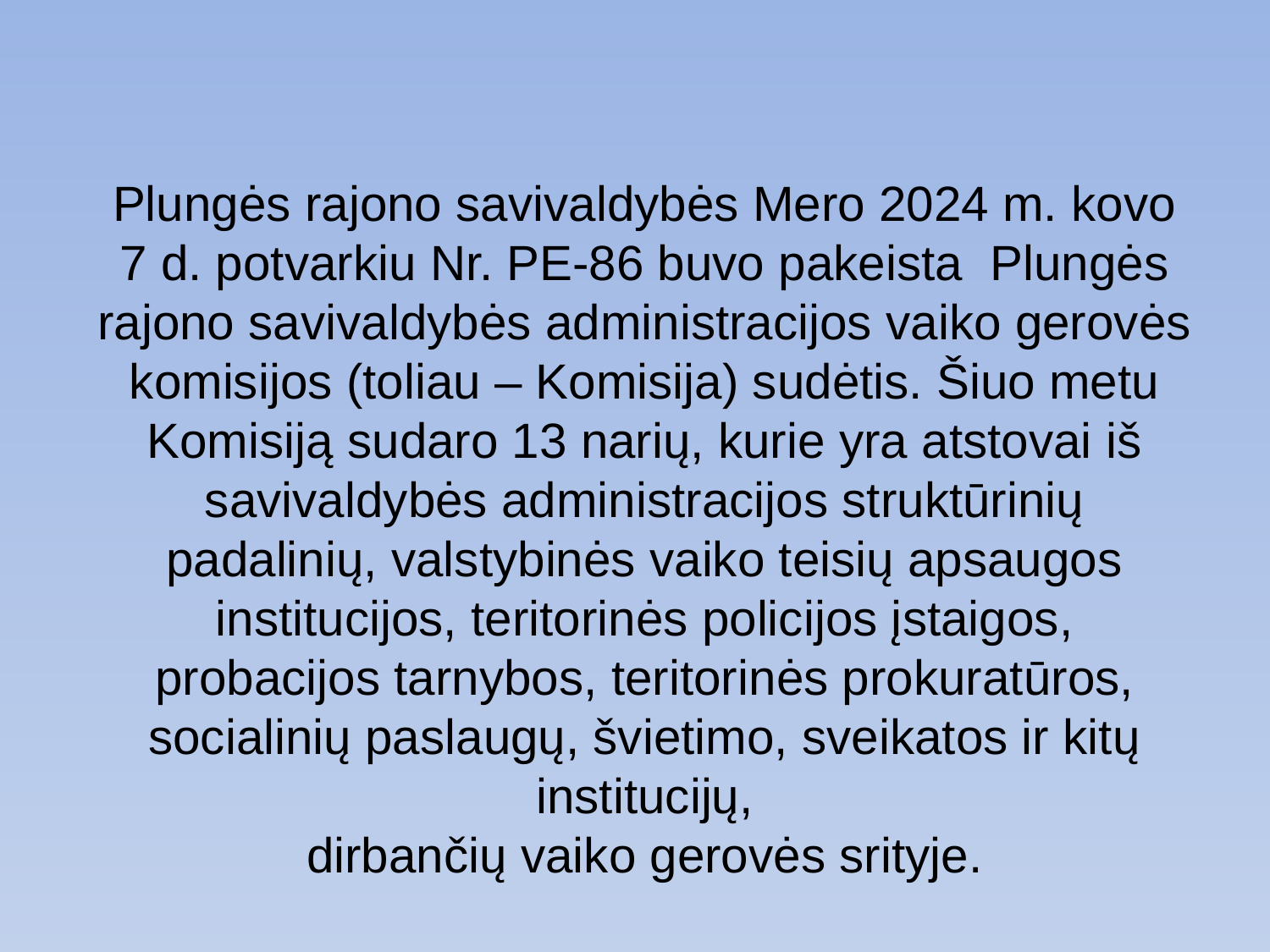

Plungės rajono savivaldybės Mero 2024 m. kovo 7 d. potvarkiu Nr. PE-86 buvo pakeista  Plungės rajono savivaldybės administracijos vaiko gerovės komisijos (toliau – Komisija) sudėtis. Šiuo metu Komisiją sudaro 13 narių, kurie yra atstovai iš savivaldybės administracijos struktūrinių padalinių, valstybinės vaiko teisių apsaugos institucijos, teritorinės policijos įstaigos, probacijos tarnybos, teritorinės prokuratūros, socialinių paslaugų, švietimo, sveikatos ir kitų institucijų,
dirbančių vaiko gerovės srityje.